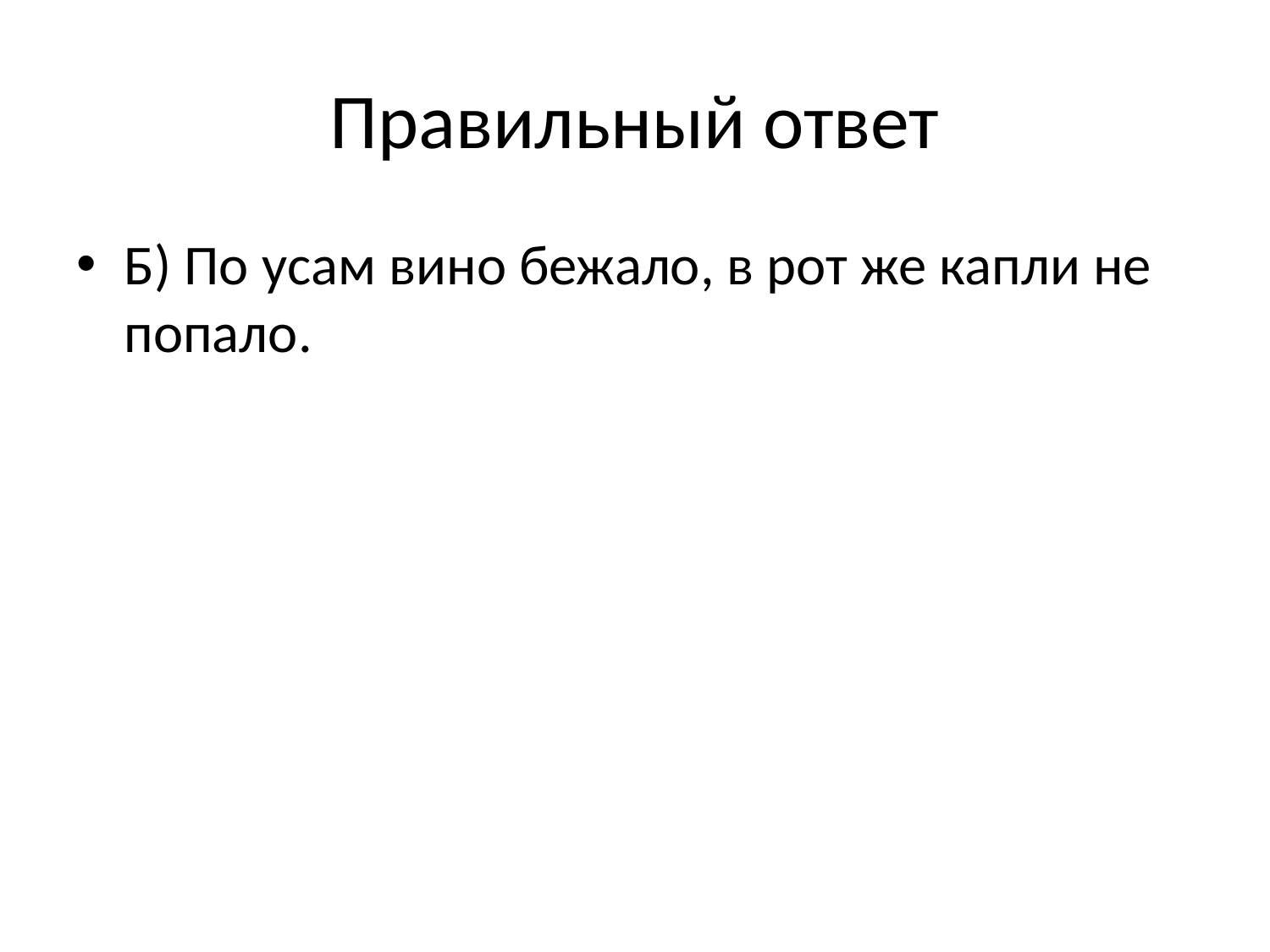

# Правильный ответ
Б) По усам вино бежало, в рот же капли не попало.